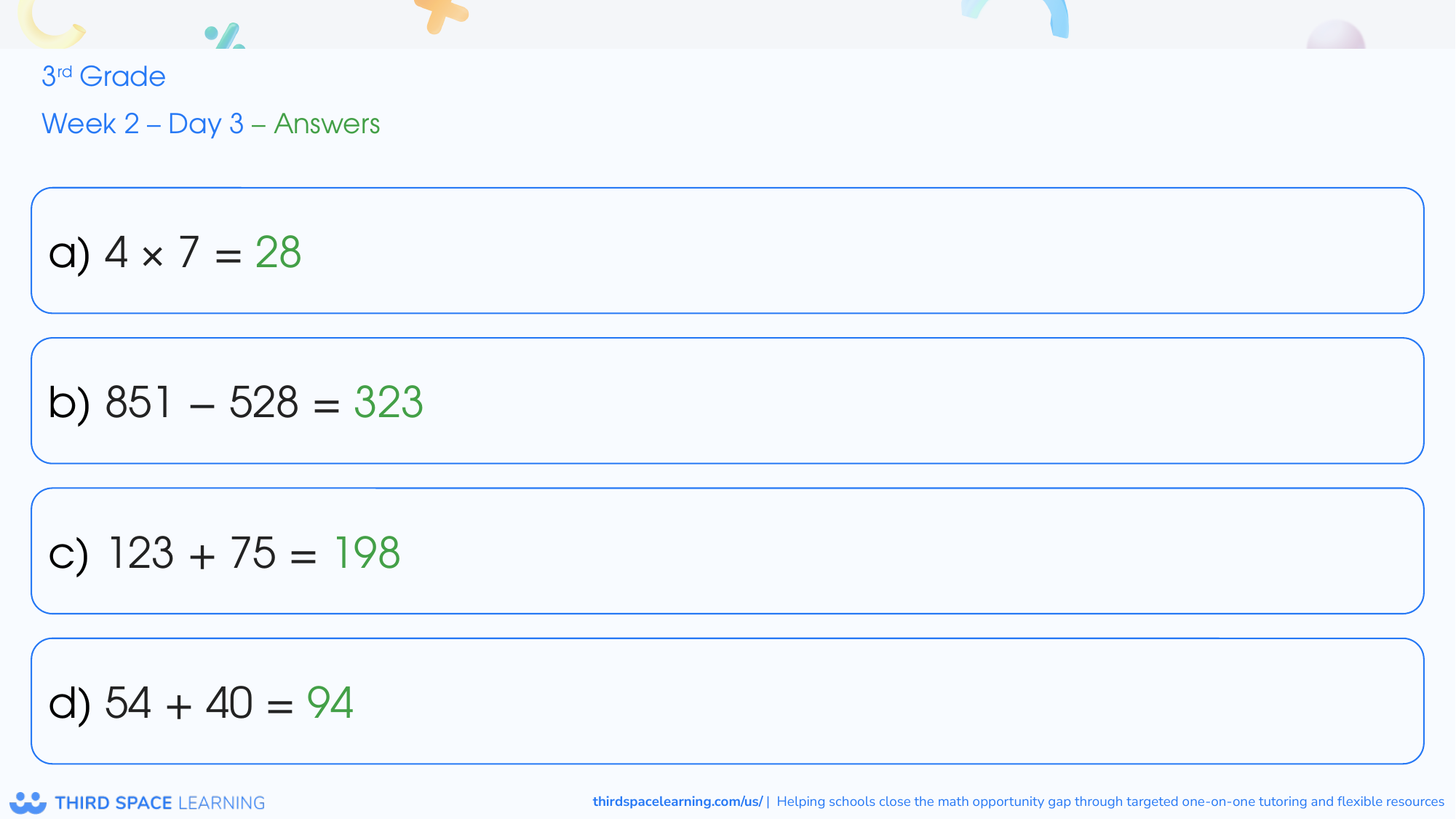

3rd Grade
Week 2 – Day 3 – Answers
4 × 7 = 28
851 − 528 = 323
123 + 75 = 198
54 + 40 = 94